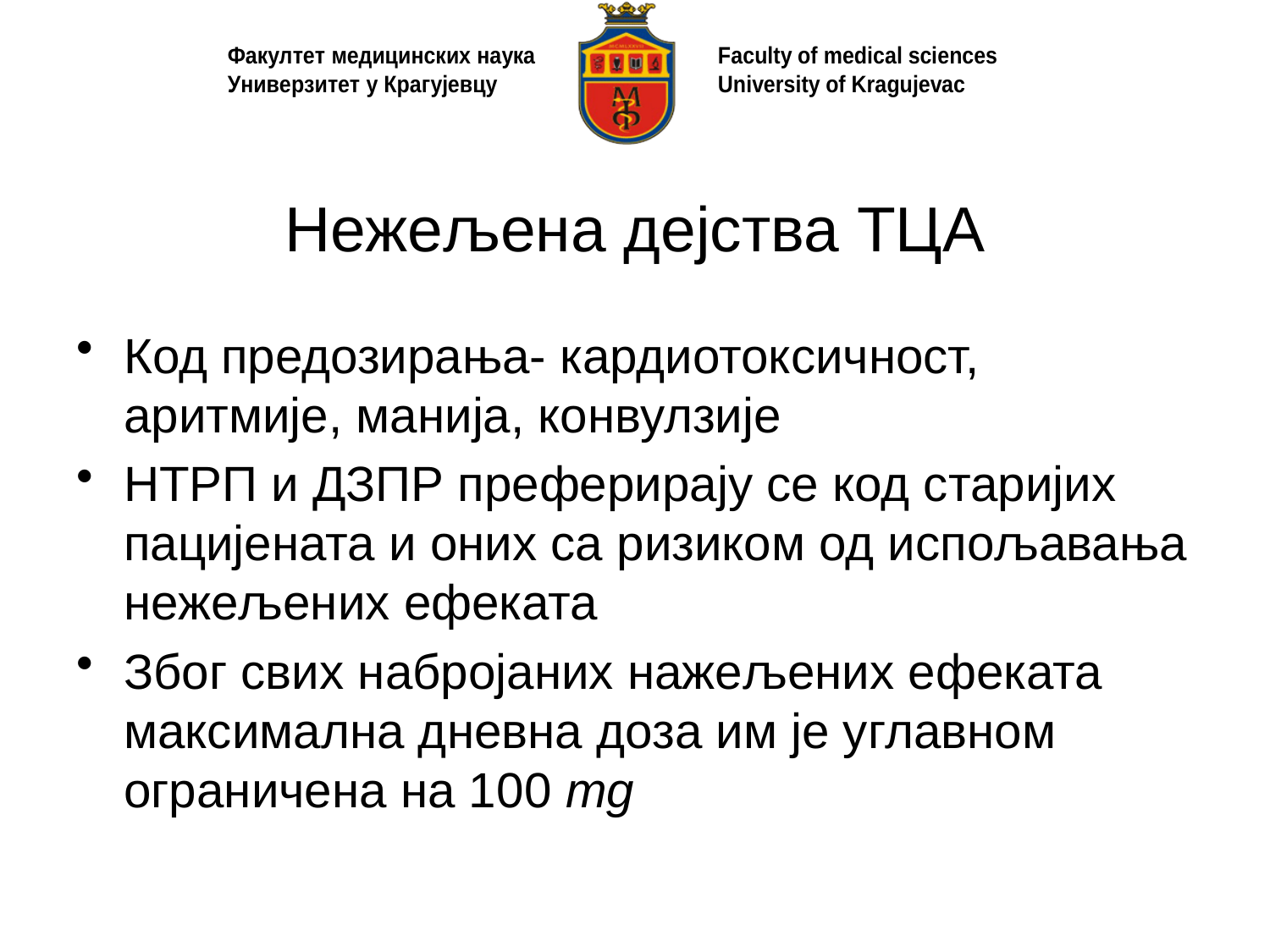

# Нежељена дејства ТЦА
Код предозирања- кардиотоксичност, аритмије, манија, конвулзије
НТРП и ДЗПР преферирају се код старијих пацијената и оних са ризиком од испољавања нежељених ефеката
Због свих набројаних нажељених ефеката максимална дневна доза им је углавном ограничена на 100 mg